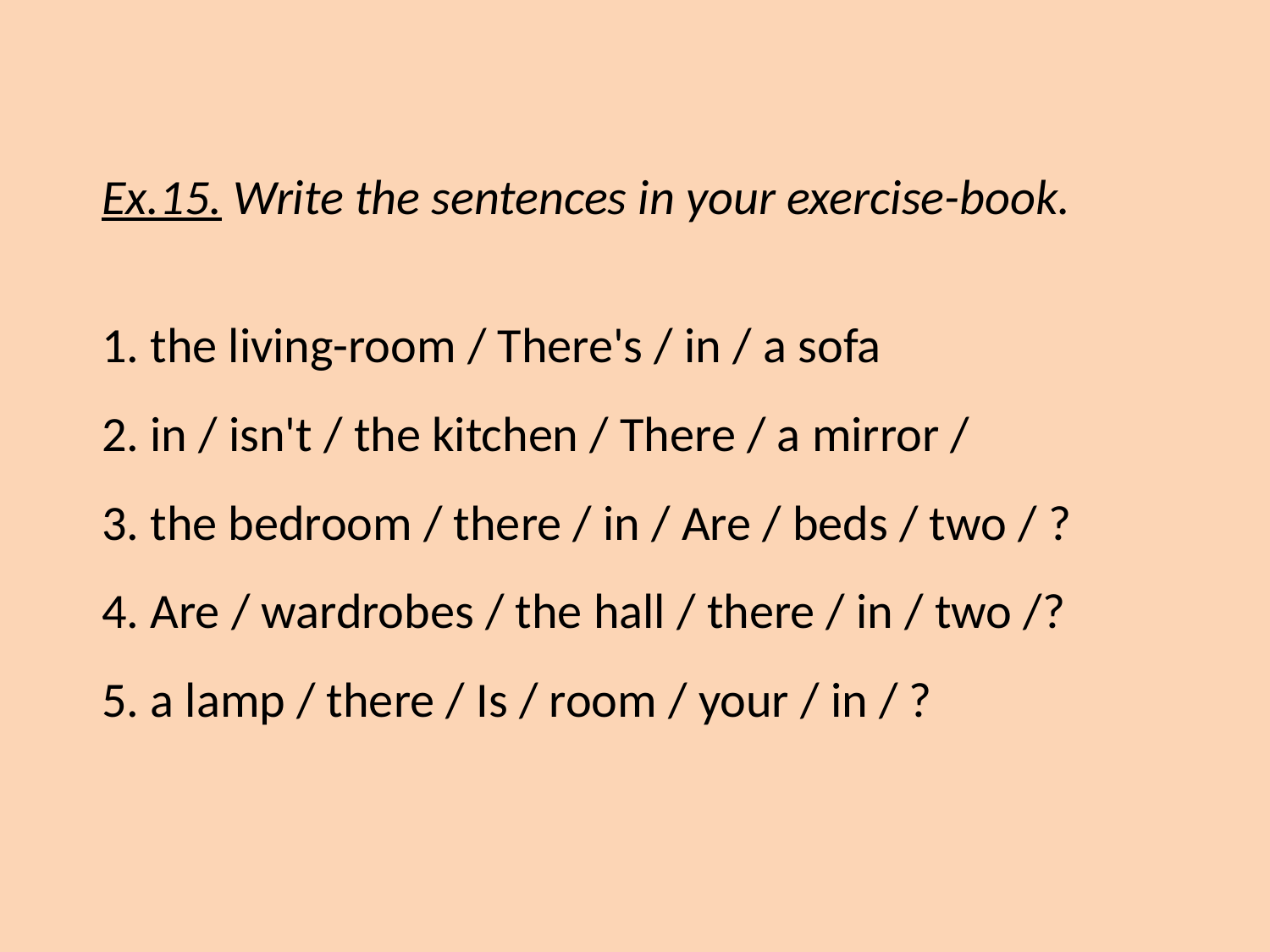

Ex.15. Write the sentences in your exercise-book.

1. the living-room / There's / in / a sofa
2. in / isn't / the kitchen / There / a mirror /
3. the bedroom / there / in / Are / beds / two / ?
4. Are / wardrobes / the hall / there / in / two /?
5. a lamp / there / Is / room / your / in / ?